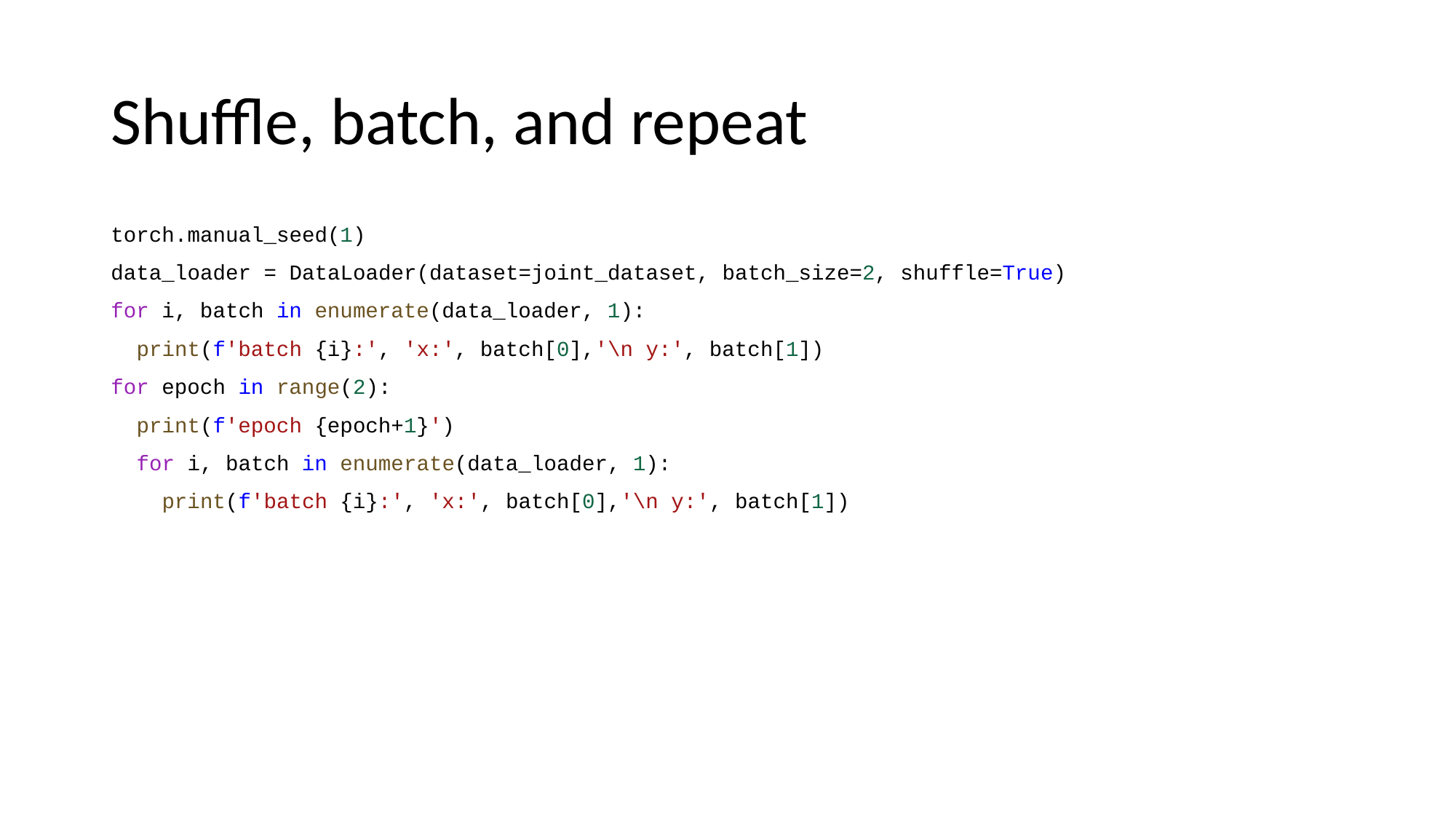

# Shuffle, batch, and repeat
torch.manual_seed(1)
data_loader = DataLoader(dataset=joint_dataset, batch_size=2, shuffle=True)
for i, batch in enumerate(data_loader, 1):
  print(f'batch {i}:', 'x:', batch[0],'\n y:', batch[1])
for epoch in range(2):
  print(f'epoch {epoch+1}')
  for i, batch in enumerate(data_loader, 1):
    print(f'batch {i}:', 'x:', batch[0],'\n y:', batch[1])